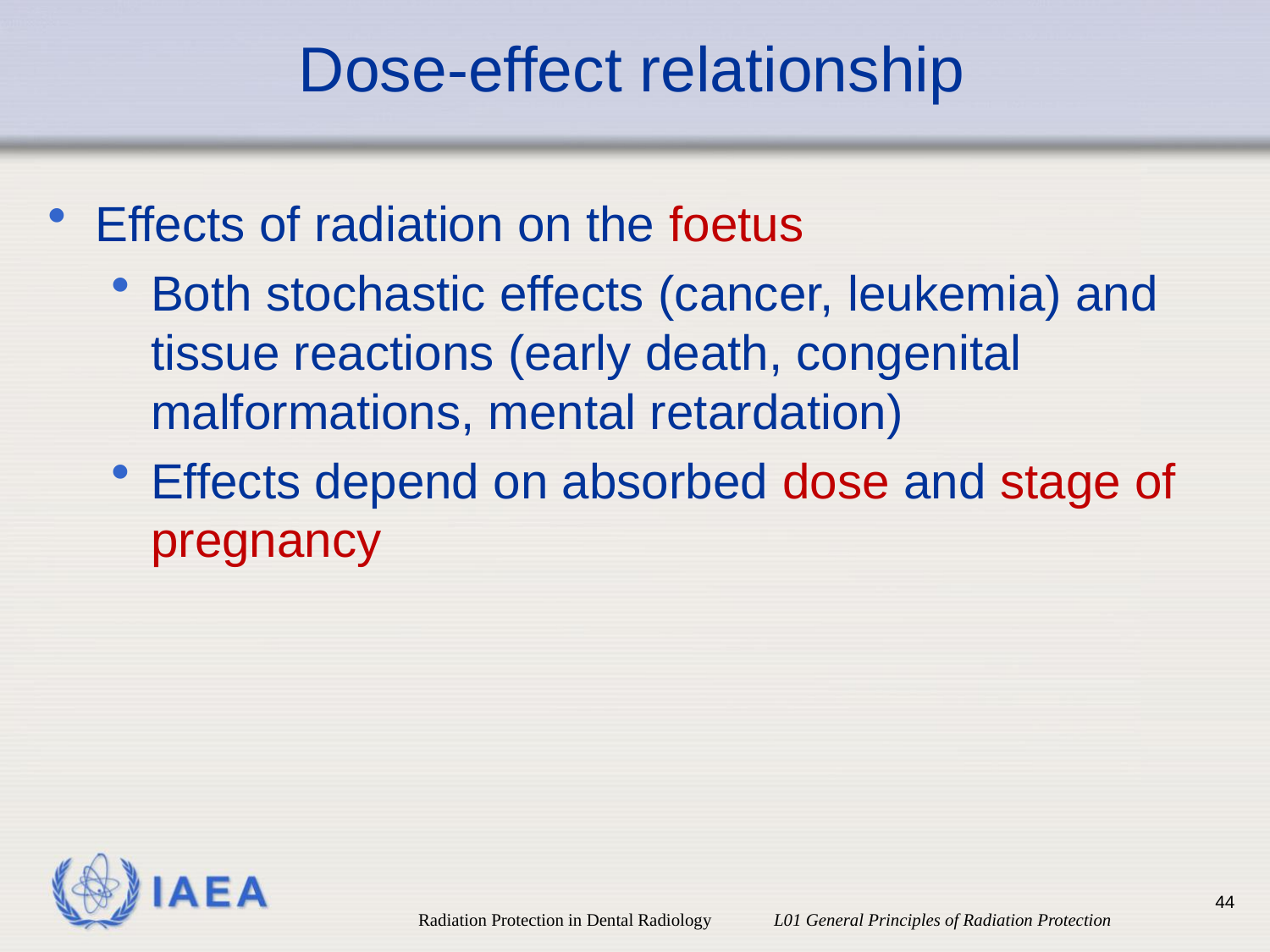

# Dose-effect relationship
Effects of radiation on the foetus
Both stochastic effects (cancer, leukemia) and tissue reactions (early death, congenital malformations, mental retardation)
Effects depend on absorbed dose and stage of pregnancy

44
Radiation Protection in Dental Radiology              L01 General Principles of Radiation Protection